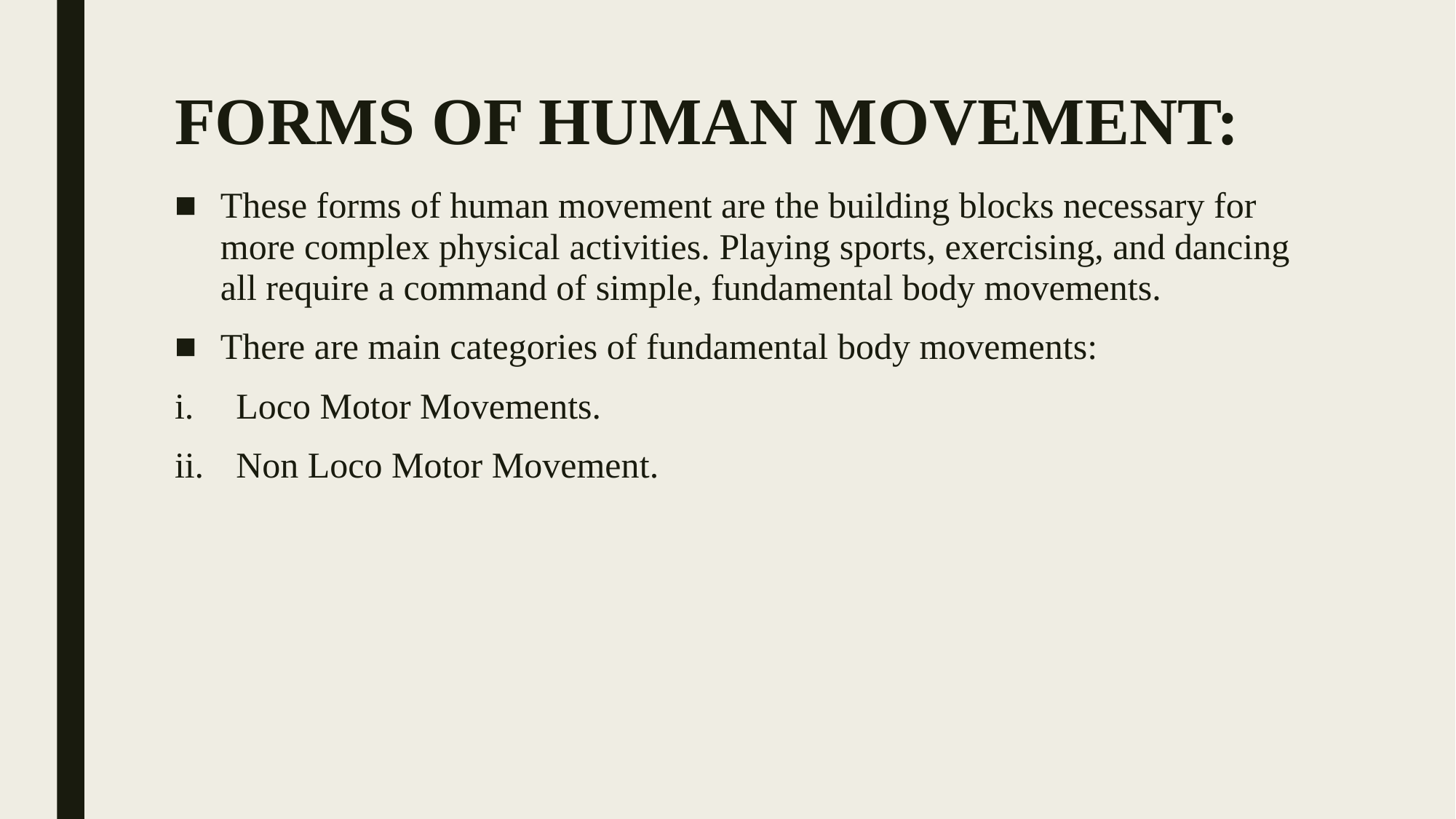

# FORMS OF HUMAN MOVEMENT:
These forms of human movement are the building blocks necessary for more complex physical activities. Playing sports, exercising, and dancing all require a command of simple, fundamental body movements.
There are main categories of fundamental body movements:
Loco Motor Movements.
Non Loco Motor Movement.